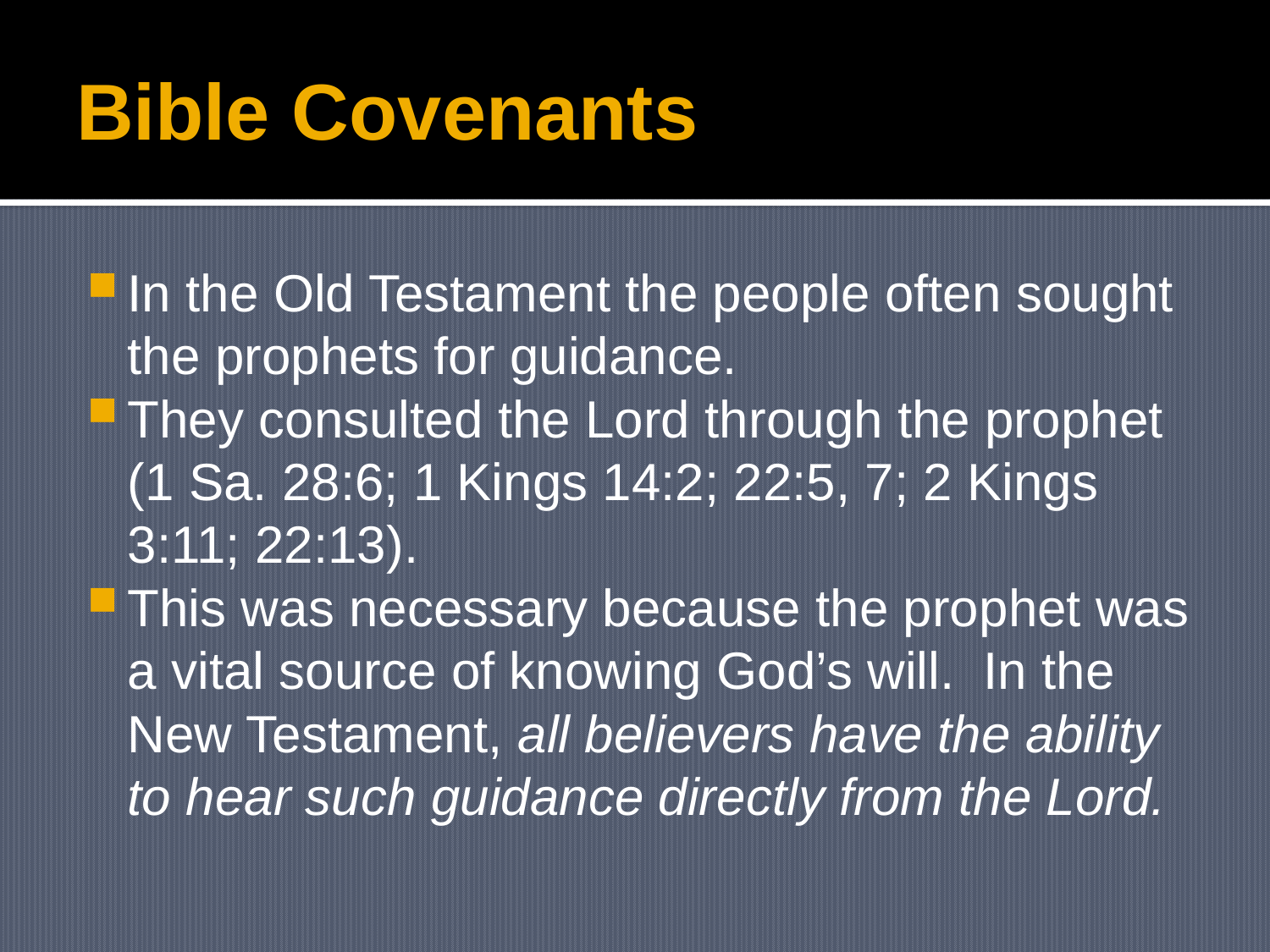

# Bible Covenants
In the Old Testament the people often sought the prophets for guidance.
They consulted the Lord through the prophet (1 Sa. 28:6; 1 Kings 14:2; 22:5, 7; 2 Kings 3:11; 22:13).
This was necessary because the prophet was a vital source of knowing God’s will.  In the New Testament, all believers have the ability to hear such guidance directly from the Lord.